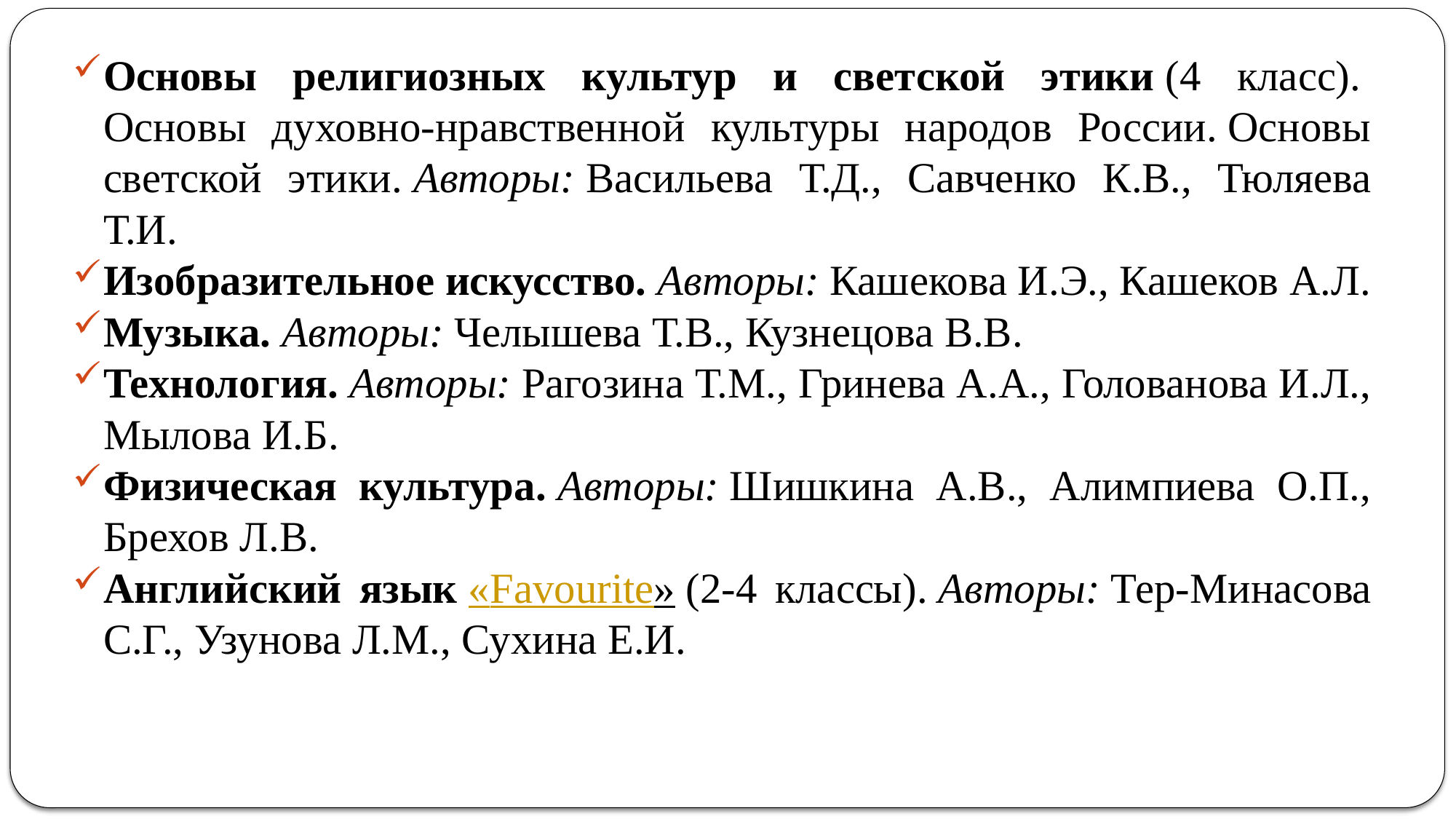

Основы религиозных культур и светской этики (4 класс).  Основы духовно-нравственной культуры народов России. Основы светской этики. Авторы: Васильева Т.Д., Савченко К.В., Тюляева Т.И.
Изобразительное искусство. Авторы: Кашекова И.Э., Кашеков А.Л.
Музыка. Авторы: Челышева Т.В., Кузнецова В.В.
Технология. Авторы: Рагозина Т.М., Гринева А.А., Голованова И.Л., Мылова И.Б.
Физическая культура. Авторы: Шишкина А.В., Алимпиева О.П., Брехов Л.В.
Английский язык «Favourite» (2-4 классы). Авторы: Тер-Минасова С.Г., Узунова Л.М., Сухина Е.И.